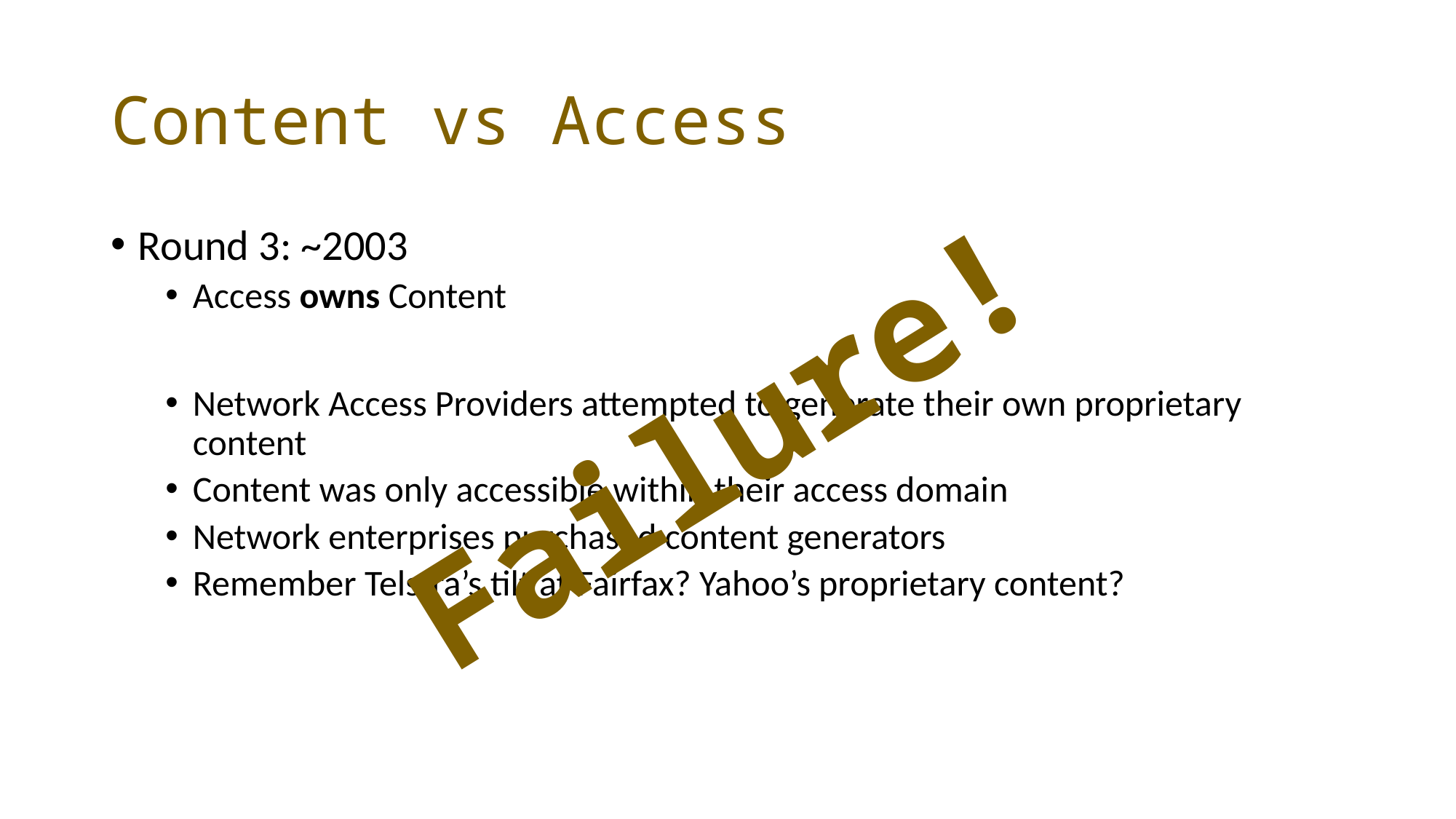

# Content vs Access
Round 3: ~2003
Access owns Content

Network Access Providers attempted to generate their own proprietary content
Content was only accessible within their access domain
Network enterprises purchased content generators
Remember Telstra’s tilt at Fairfax? Yahoo’s proprietary content?
Failure!